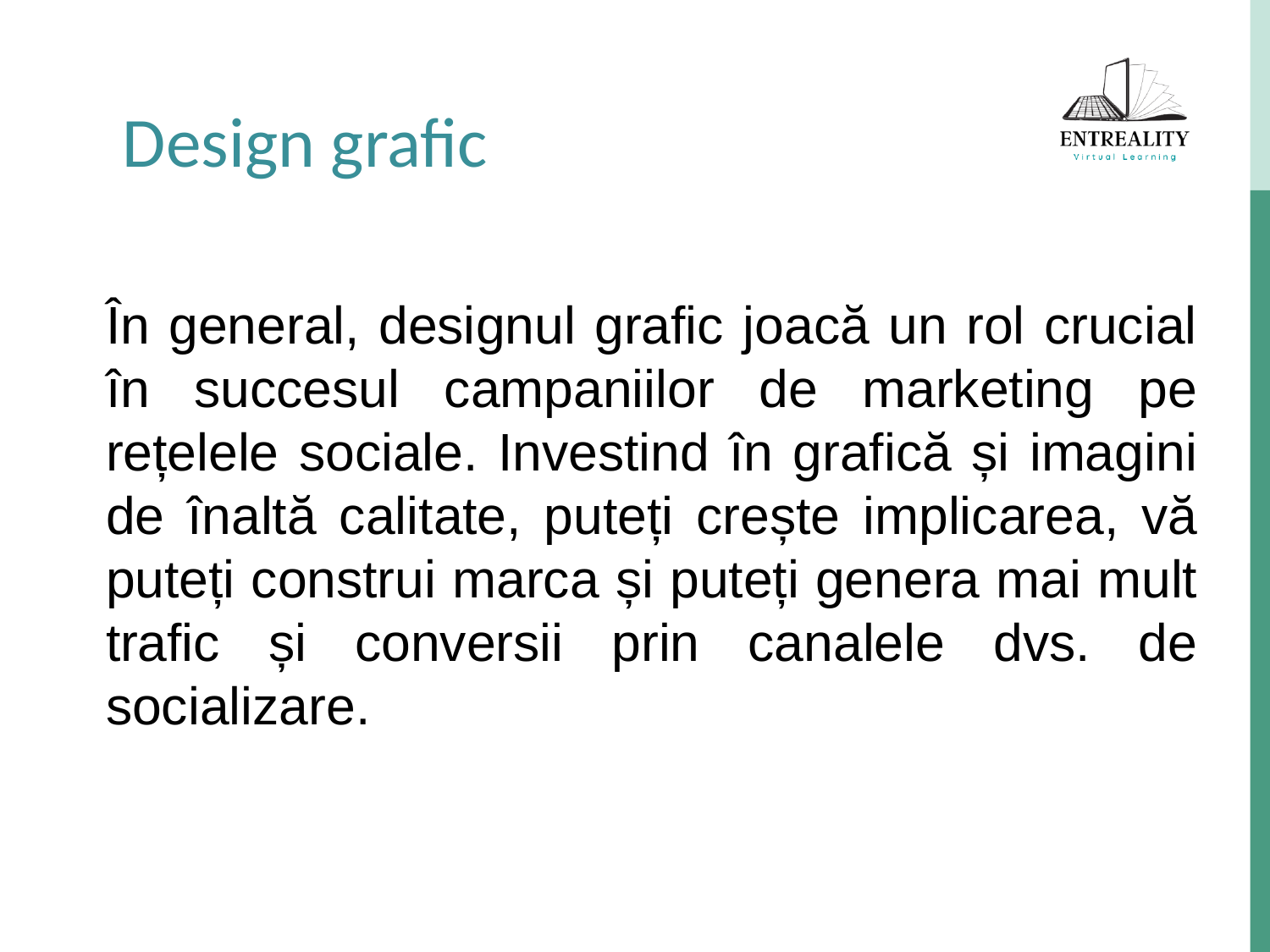

Design grafic
În general, designul grafic joacă un rol crucial în succesul campaniilor de marketing pe rețelele sociale. Investind în grafică și imagini de înaltă calitate, puteți crește implicarea, vă puteți construi marca și puteți genera mai mult trafic și conversii prin canalele dvs. de socializare.